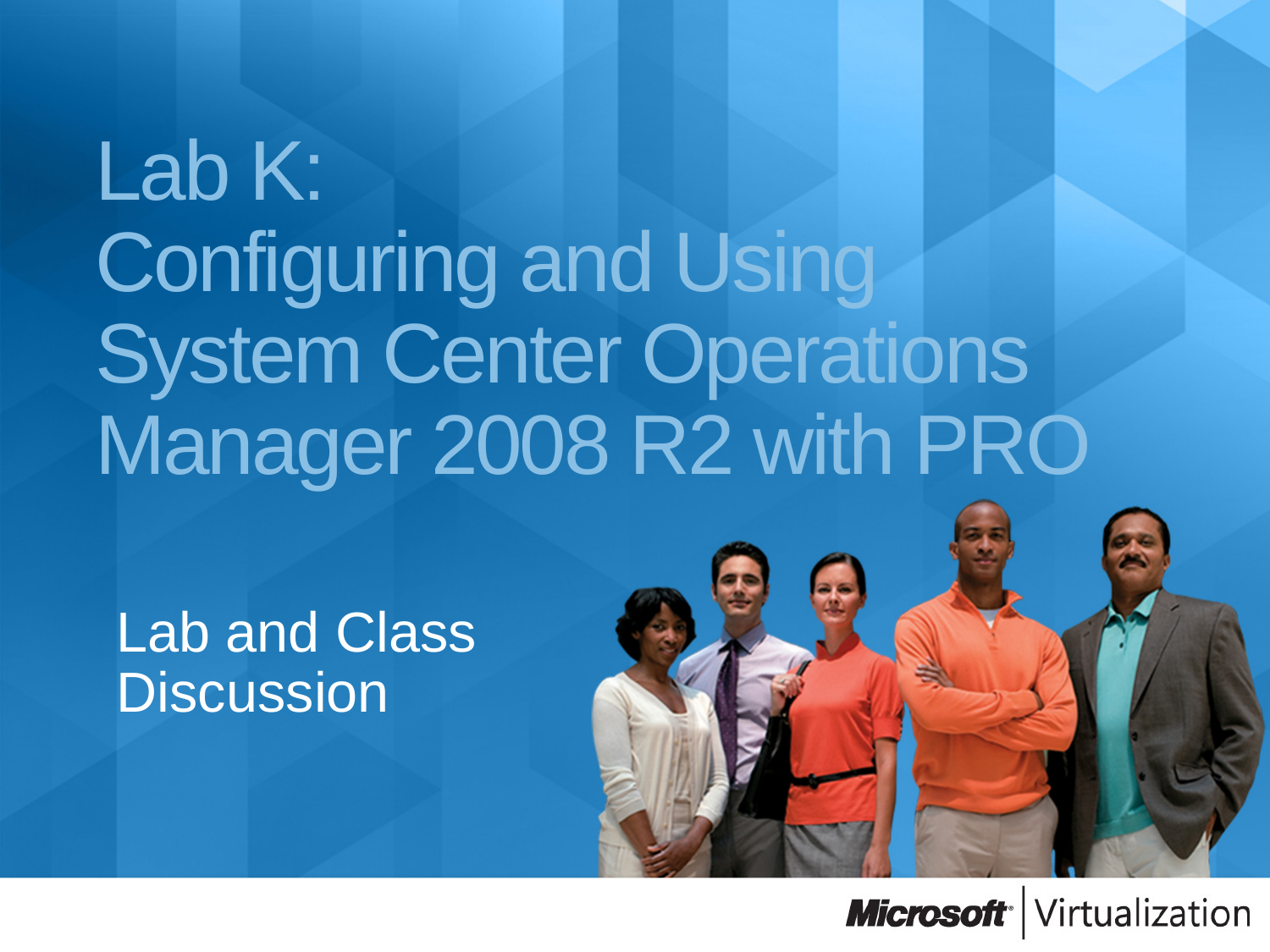

# Lab K: Configuring and Using System Center Operations Manager 2008 R2 with PRO
Lab and Class Discussion